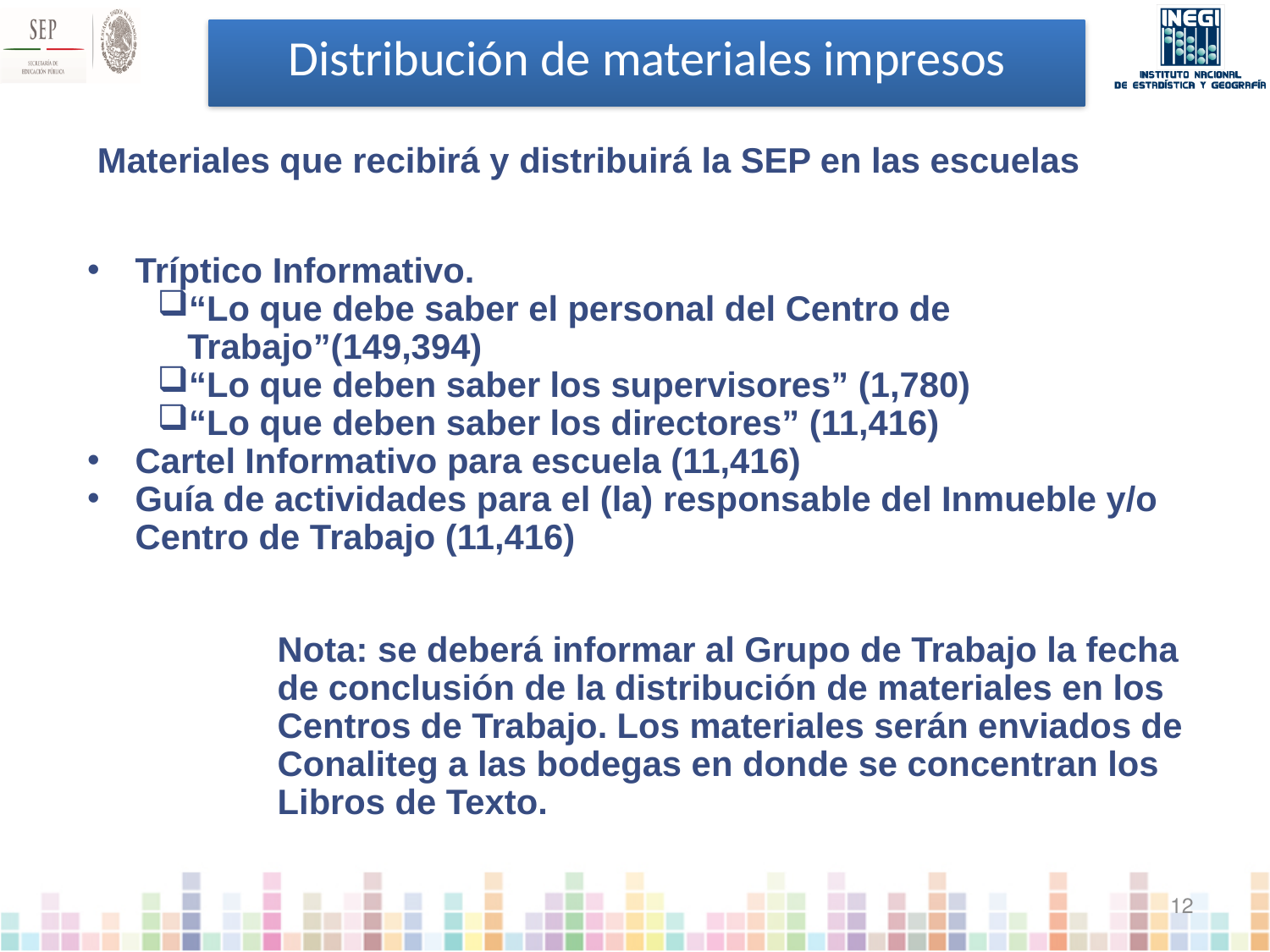

Distribución de materiales impresos
Materiales que recibirá y distribuirá la SEP en las escuelas
Tríptico Informativo.
“Lo que debe saber el personal del Centro de Trabajo”(149,394)
“Lo que deben saber los supervisores” (1,780)
“Lo que deben saber los directores” (11,416)
Cartel Informativo para escuela (11,416)
Guía de actividades para el (la) responsable del Inmueble y/o Centro de Trabajo (11,416)
Nota: se deberá informar al Grupo de Trabajo la fecha de conclusión de la distribución de materiales en los Centros de Trabajo. Los materiales serán enviados de Conaliteg a las bodegas en donde se concentran los Libros de Texto.
12